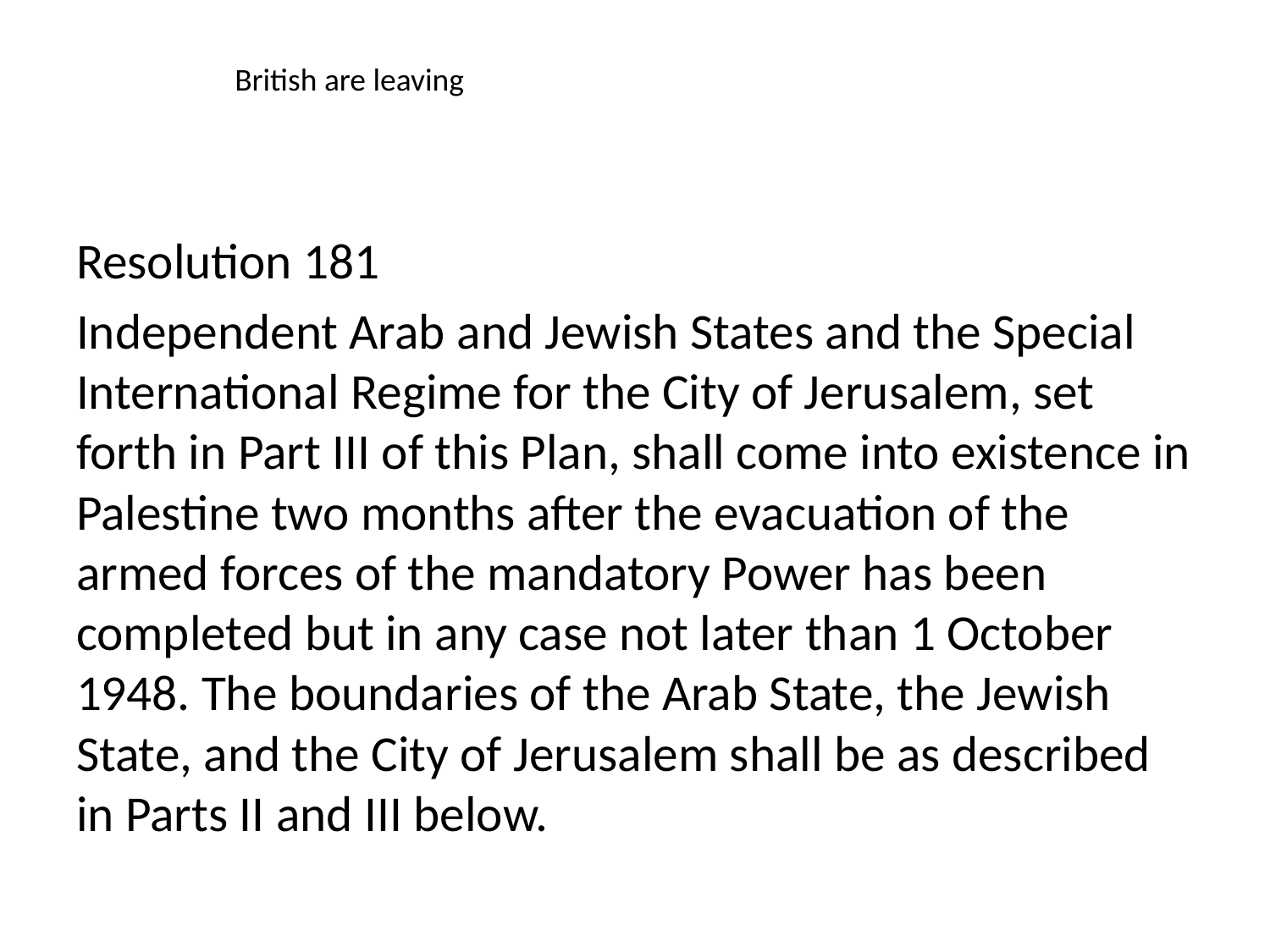

British are leaving
Resolution 181
Independent Arab and Jewish States and the Special International Regime for the City of Jerusalem, set forth in Part III of this Plan, shall come into existence in Palestine two months after the evacuation of the armed forces of the mandatory Power has been completed but in any case not later than 1 October 1948. The boundaries of the Arab State, the Jewish State, and the City of Jerusalem shall be as described in Parts II and III below.